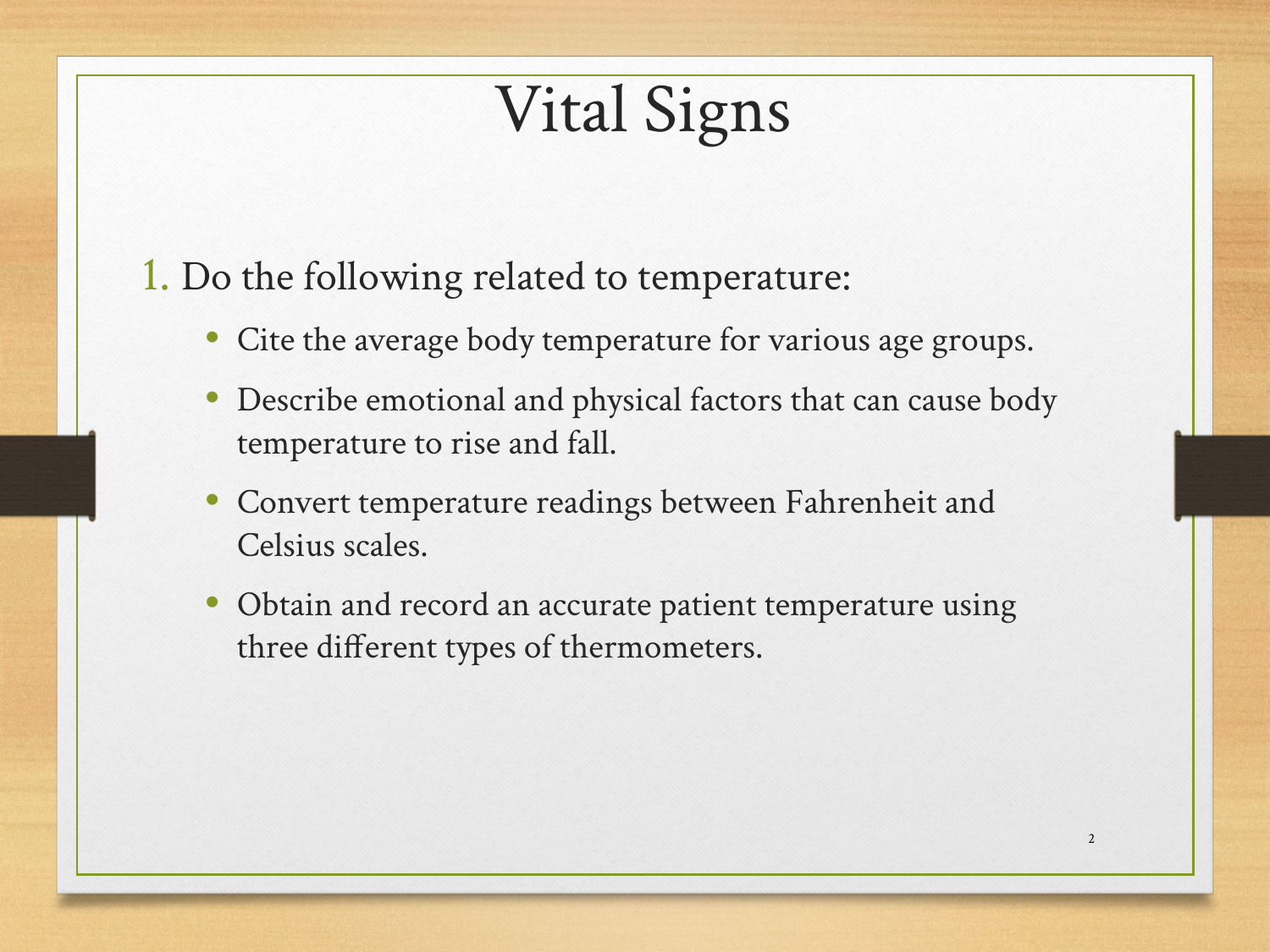

Vital Signs
Do the following related to temperature:
Cite the average body temperature for various age groups.
Describe emotional and physical factors that can cause body temperature to rise and fall.
Convert temperature readings between Fahrenheit and Celsius scales.
Obtain and record an accurate patient temperature using three different types of thermometers.
 2